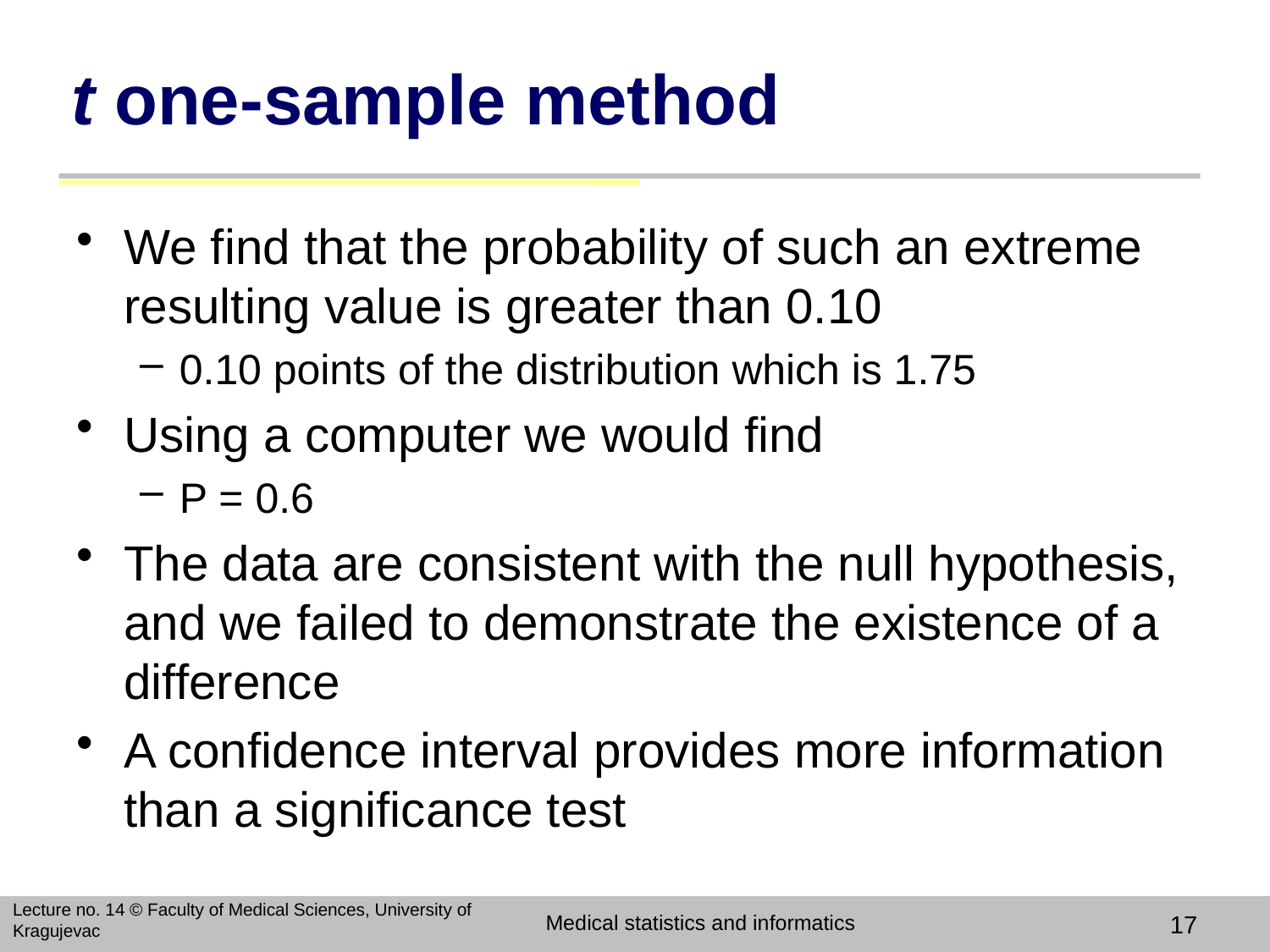

# t one-sample method
We find that the probability of such an extreme resulting value is greater than 0.10
0.10 points of the distribution which is 1.75
Using a computer we would find
P = 0.6
The data are consistent with the null hypothesis, and we failed to demonstrate the existence of a difference
A confidence interval provides more information than a significance test
Lecture no. 14 © Faculty of Medical Sciences, University of Kragujevac
Medical statistics and informatics
17